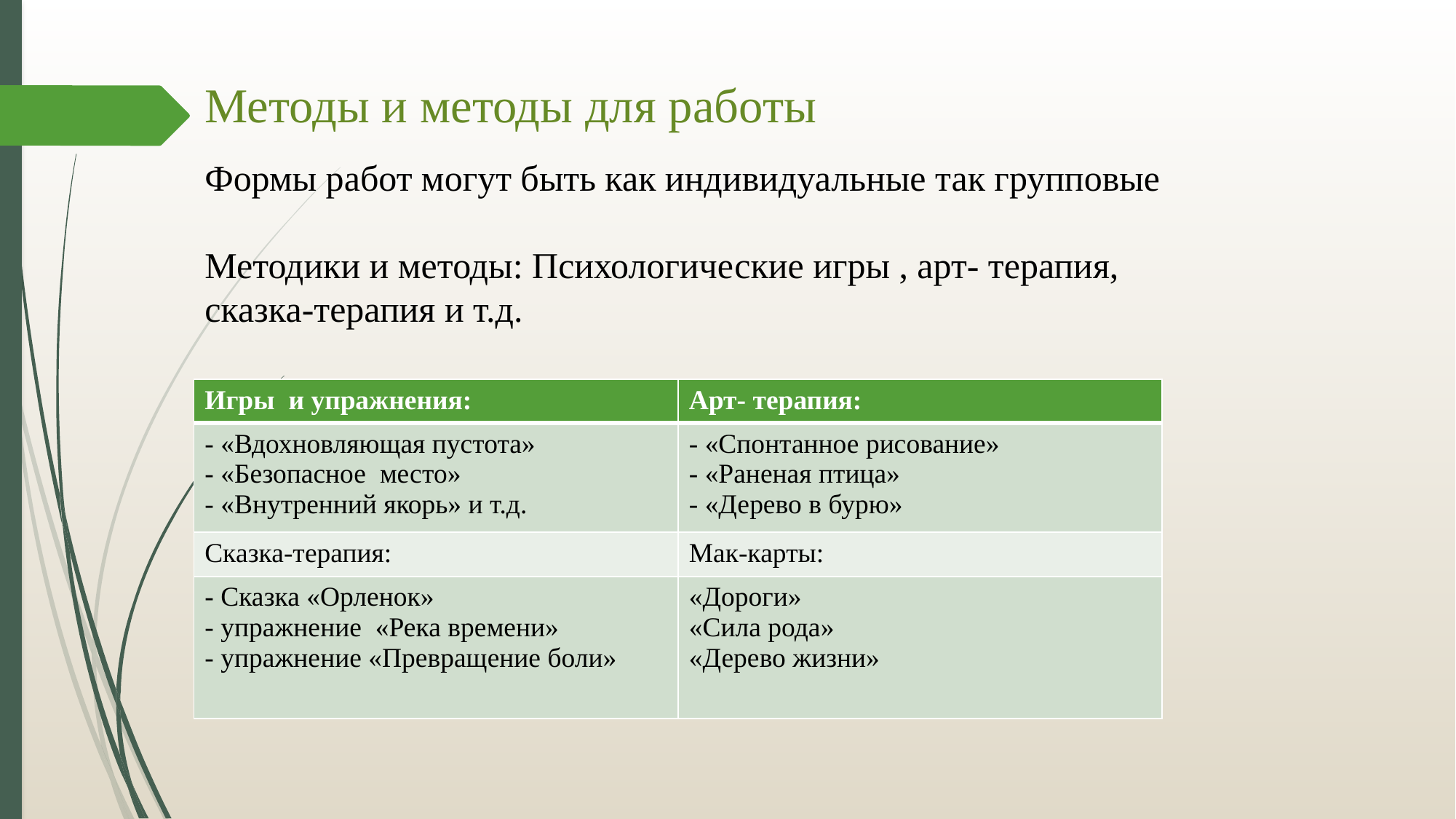

# Методы и методы для работы
Формы работ могут быть как индивидуальные так групповые

Методики и методы: Психологические игры , арт- терапия, сказка-терапия и т.д.

| Игры и упражнения: | Арт- терапия: |
| --- | --- |
| - «Вдохновляющая пустота» - «Безопасное место» - «Внутренний якорь» и т.д. | - «Спонтанное рисование» - «Раненая птица» - «Дерево в бурю» |
| Сказка-терапия: | Мак-карты: |
| - Сказка «Орленок» - упражнение «Река времени» - упражнение «Превращение боли» | «Дороги» «Сила рода» «Дерево жизни» |